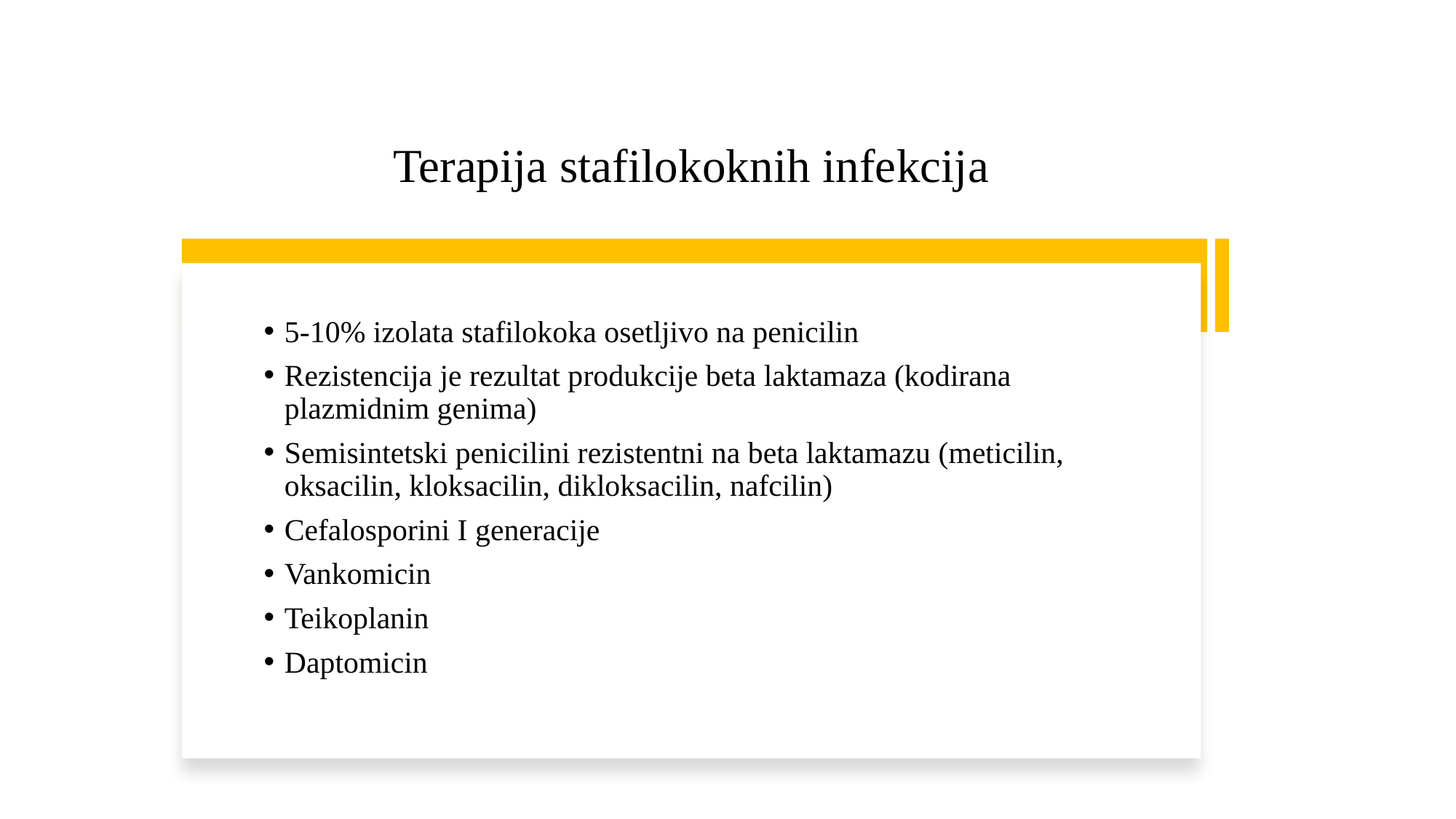

Terapija stafilokoknih infekcija

5-10% izolata stafilokoka osetljivo na penicilin
Rezistencija je rezultat produkcije beta laktamaza (kodirana plazmidnim genima)
Semisintetski penicilini rezistentni na beta laktamazu (meticilin, oksacilin, kloksacilin, dikloksacilin, nafcilin)
Cefalosporini I generacije
Vankomicin
Teikoplanin
Daptomicin